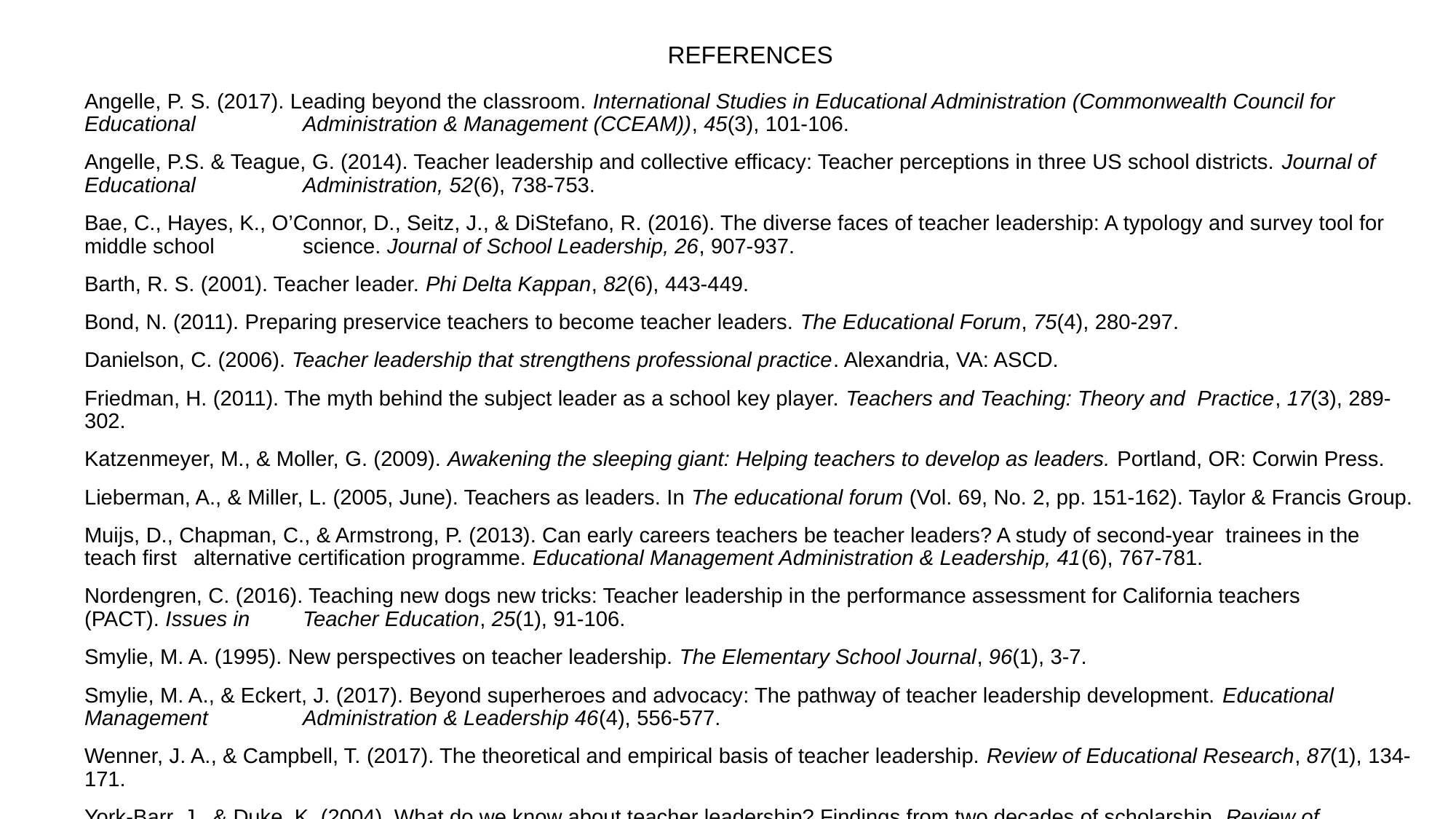

# REFERENCES
Angelle, P. S. (2017). Leading beyond the classroom. International Studies in Educational Administration (Commonwealth Council for Educational 	Administration & Management (CCEAM)), 45(3), 101-106.
Angelle, P.S. & Teague, G. (2014). Teacher leadership and collective efficacy: Teacher perceptions in three US school districts. Journal of Educational 	Administration, 52(6), 738-753.
Bae, C., Hayes, K., O’Connor, D., Seitz, J., & DiStefano, R. (2016). The diverse faces of teacher leadership: A typology and survey tool for middle school 	science. Journal of School Leadership, 26, 907-937.
Barth, R. S. (2001). Teacher leader. Phi Delta Kappan, 82(6), 443-449.
Bond, N. (2011). Preparing preservice teachers to become teacher leaders. The Educational Forum, 75(4), 280-297.
Danielson, C. (2006). Teacher leadership that strengthens professional practice. Alexandria, VA: ASCD.
Friedman, H. (2011). The myth behind the subject leader as a school key player. Teachers and Teaching: Theory and  Practice, 17(3), 289-302.
Katzenmeyer, M., & Moller, G. (2009). Awakening the sleeping giant: Helping teachers to develop as leaders. Portland, OR: Corwin Press.
Lieberman, A., & Miller, L. (2005, June). Teachers as leaders. In The educational forum (Vol. 69, No. 2, pp. 151-162). Taylor & Francis Group.
Muijs, D., Chapman, C., & Armstrong, P. (2013). Can early careers teachers be teacher leaders? A study of second-year  trainees in the teach first 	alternative certification programme. Educational Management Administration & Leadership, 41(6), 767-781.
Nordengren, C. (2016). Teaching new dogs new tricks: Teacher leadership in the performance assessment for California teachers (PACT). Issues in 	Teacher Education, 25(1), 91-106.
Smylie, M. A. (1995). New perspectives on teacher leadership. The Elementary School Journal, 96(1), 3-7.
Smylie, M. A., & Eckert, J. (2017). Beyond superheroes and advocacy: The pathway of teacher leadership development. Educational Management 	Administration & Leadership 46(4), 556-577.
Wenner, J. A., & Campbell, T. (2017). The theoretical and empirical basis of teacher leadership. Review of Educational Research, 87(1), 134-171.
York-Barr, J., & Duke, K. (2004). What do we know about teacher leadership? Findings from two decades of scholarship. Review of Educational 	Research, 74(3), 255-316.